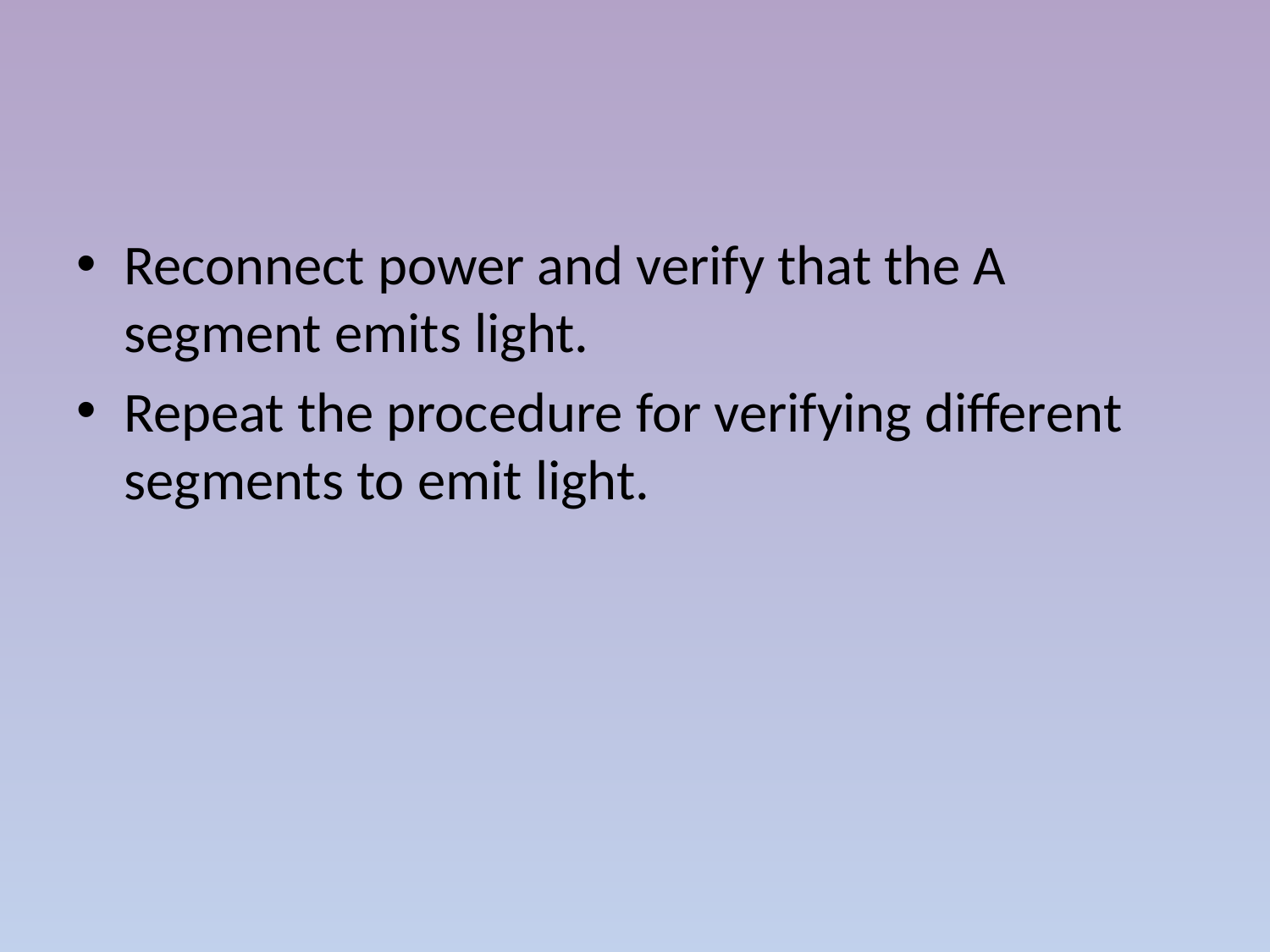

#
Reconnect power and verify that the A segment emits light.
Repeat the procedure for verifying different segments to emit light.